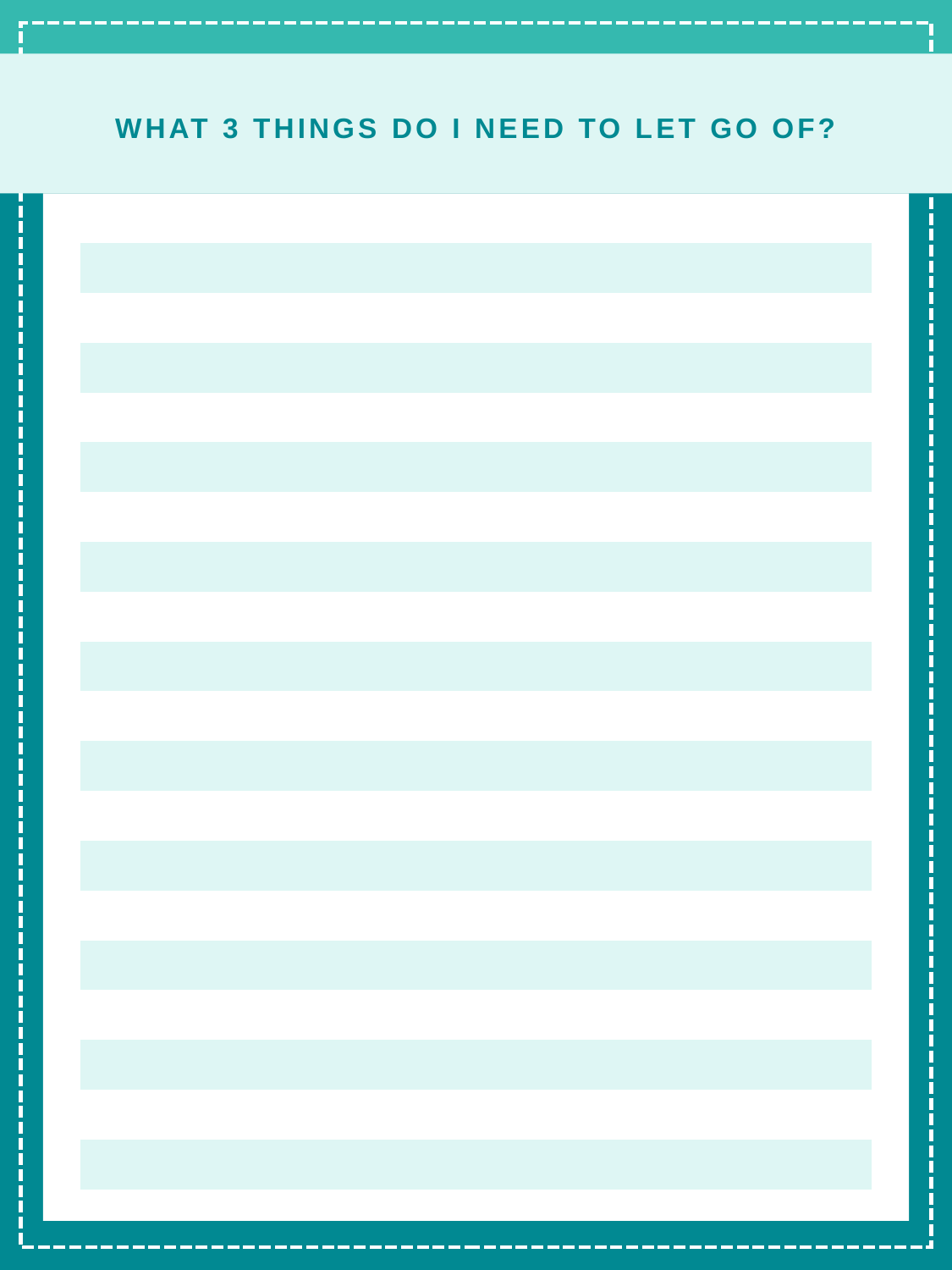

WHAT 3 THINGS DO I NEED TO LET GO OF?

|  |
| --- |
|  |
|  |
|  |
|  |
|  |
|  |
|  |
|  |
|  |
|  |
|  |
|  |
|  |
|  |
|  |
|  |
|  |
|  |